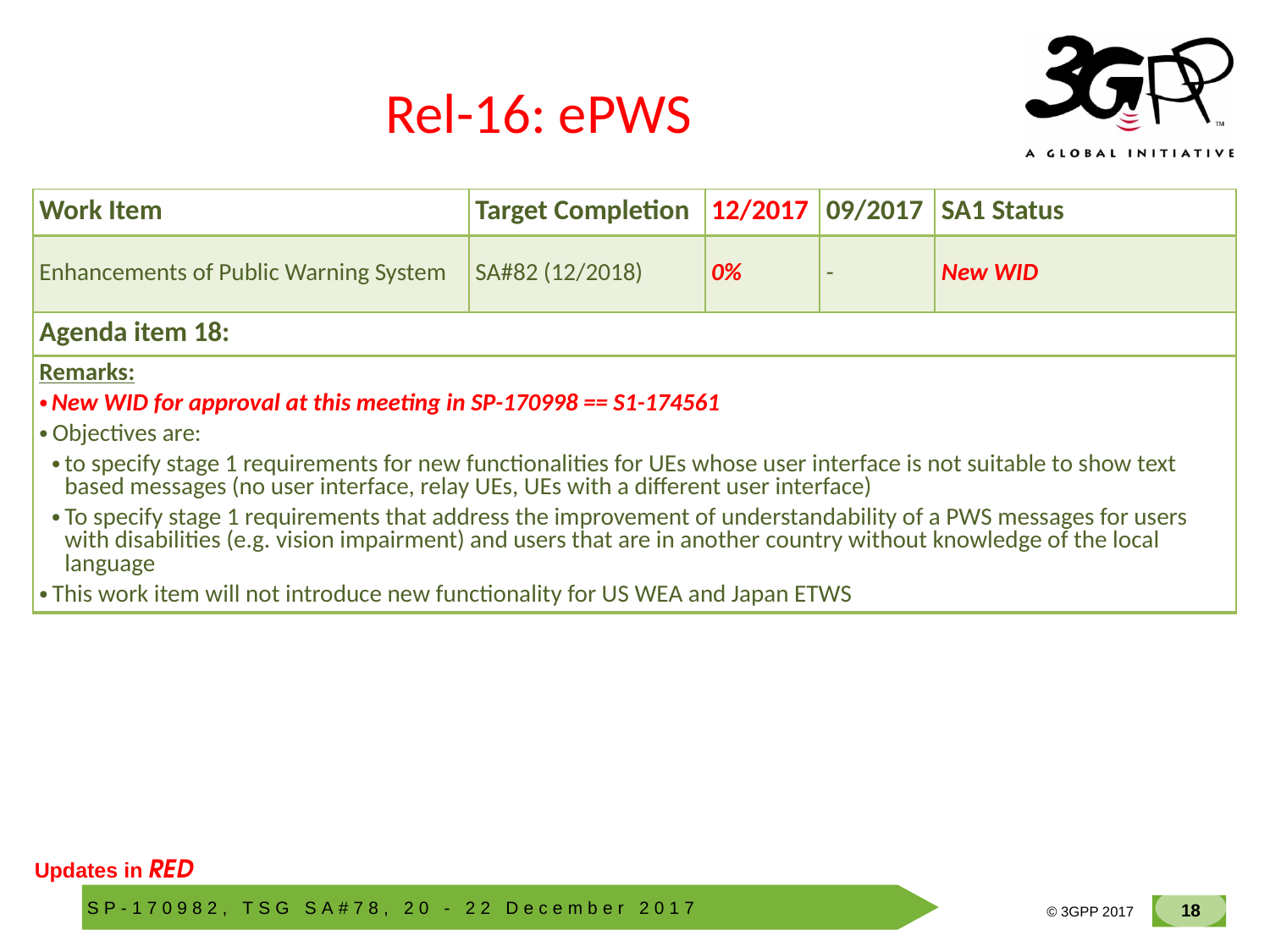

# Rel-16: ePWS
| Work Item | Target Completion | 12/2017 | 09/2017 | SA1 Status |
| --- | --- | --- | --- | --- |
| Enhancements of Public Warning System | SA#82 (12/2018) | 0% | - | New WID |
| Agenda item 18: |
| --- |
| Remarks: New WID for approval at this meeting in SP-170998 == S1-174561 Objectives are: to specify stage 1 requirements for new functionalities for UEs whose user interface is not suitable to show text based messages (no user interface, relay UEs, UEs with a different user interface) To specify stage 1 requirements that address the improvement of understandability of a PWS messages for users with disabilities (e.g. vision impairment) and users that are in another country without knowledge of the local language This work item will not introduce new functionality for US WEA and Japan ETWS |
| --- |
Updates in RED